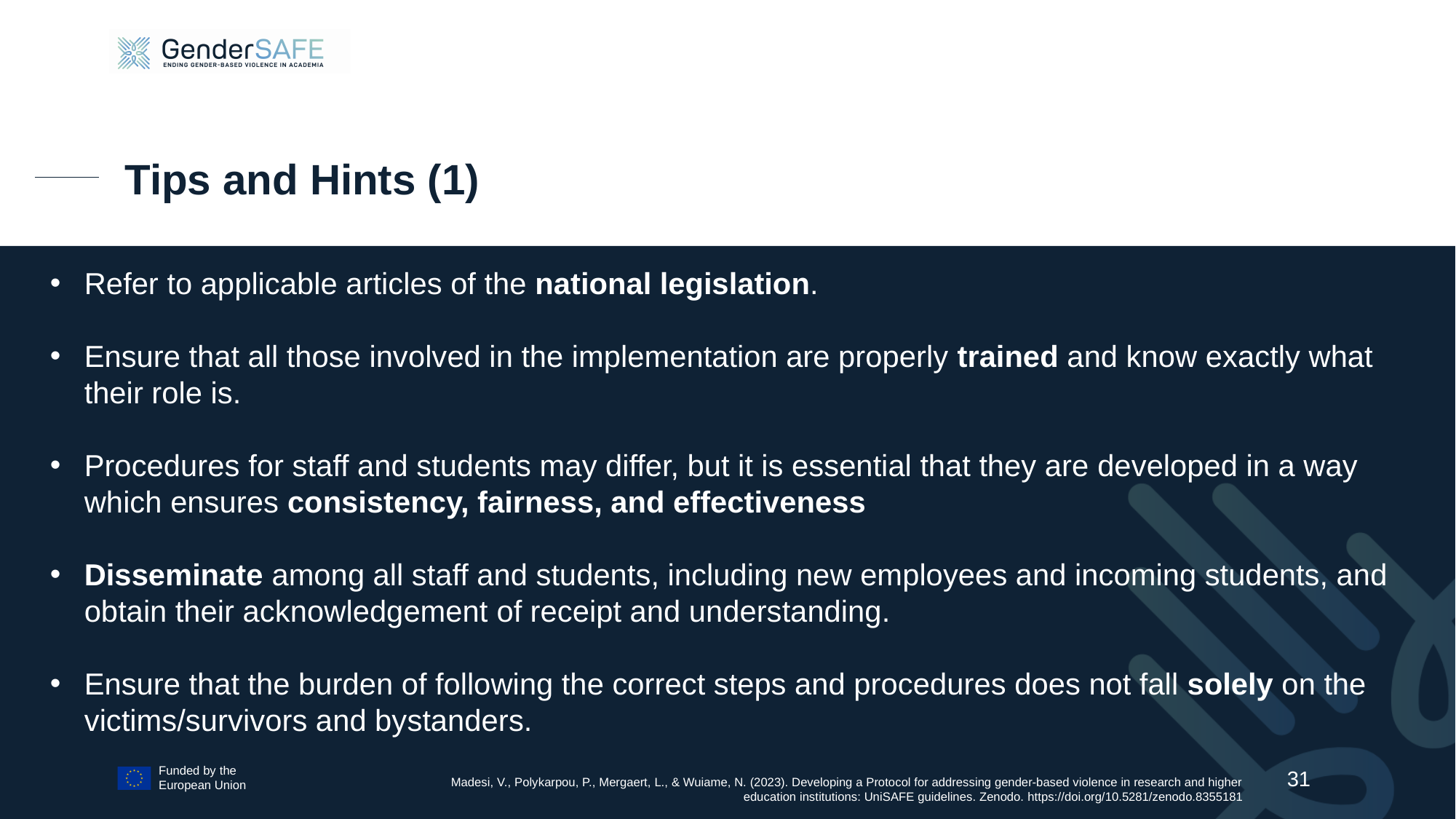

# Tips and Hints (1)
Refer to applicable articles of the national legislation.

Ensure that all those involved in the implementation are properly trained and know exactly what their role is.

Procedures for staff and students may differ, but it is essential that they are developed in a way which ensures consistency, fairness, and effectiveness

Disseminate among all staff and students, including new employees and incoming students, and obtain their acknowledgement of receipt and understanding.

Ensure that the burden of following the correct steps and procedures does not fall solely on the victims/survivors and bystanders.

Madesi, V., Polykarpou, P., Mergaert, L., & Wuiame, N. (2023). Developing a Protocol for addressing gender-based violence in research and higher education institutions: UniSAFE guidelines. Zenodo. https://doi.org/10.5281/zenodo.8355181